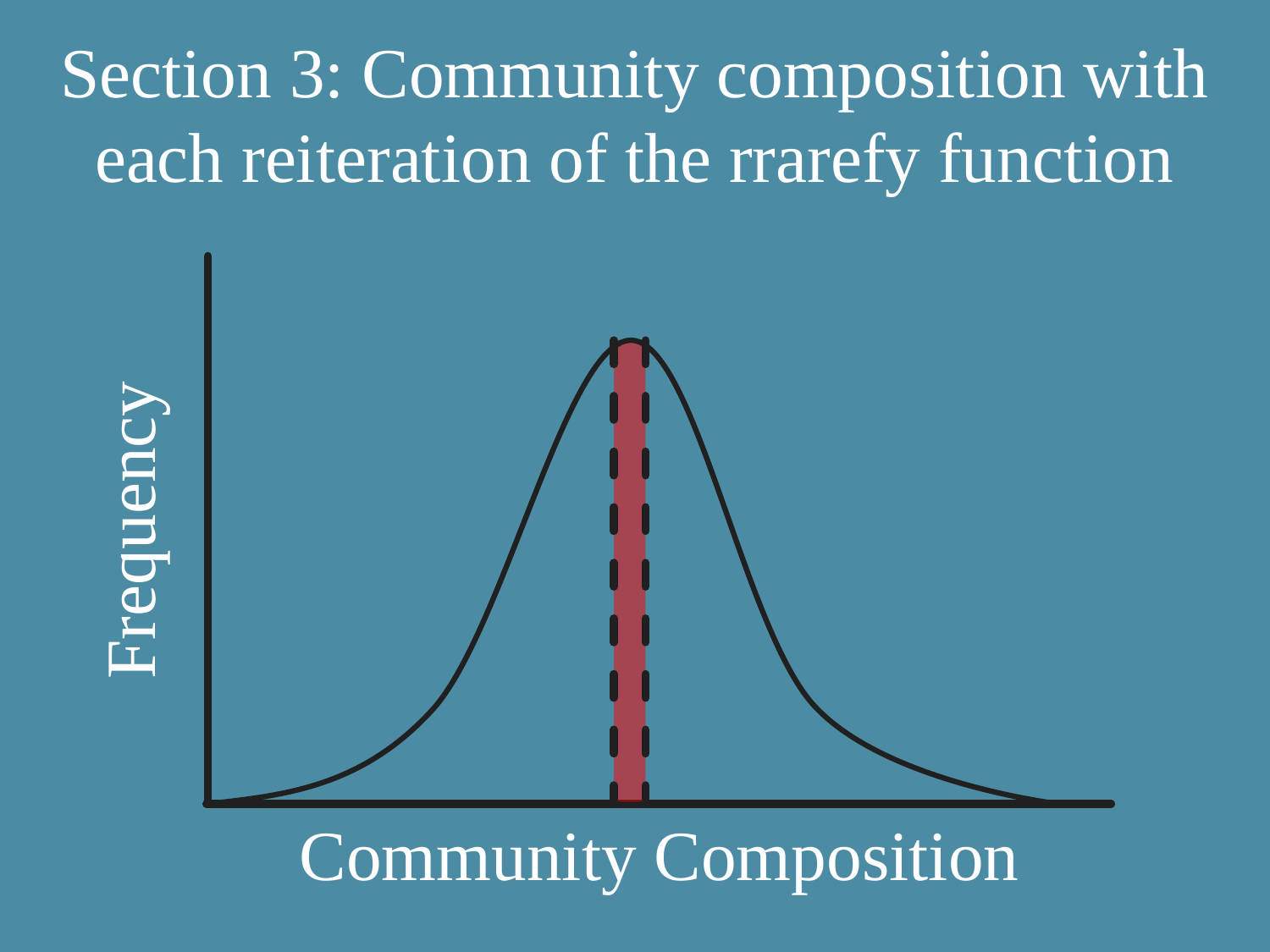

# Section 3: Community composition with each reiteration of the rrarefy function

Frequency
Community Composition